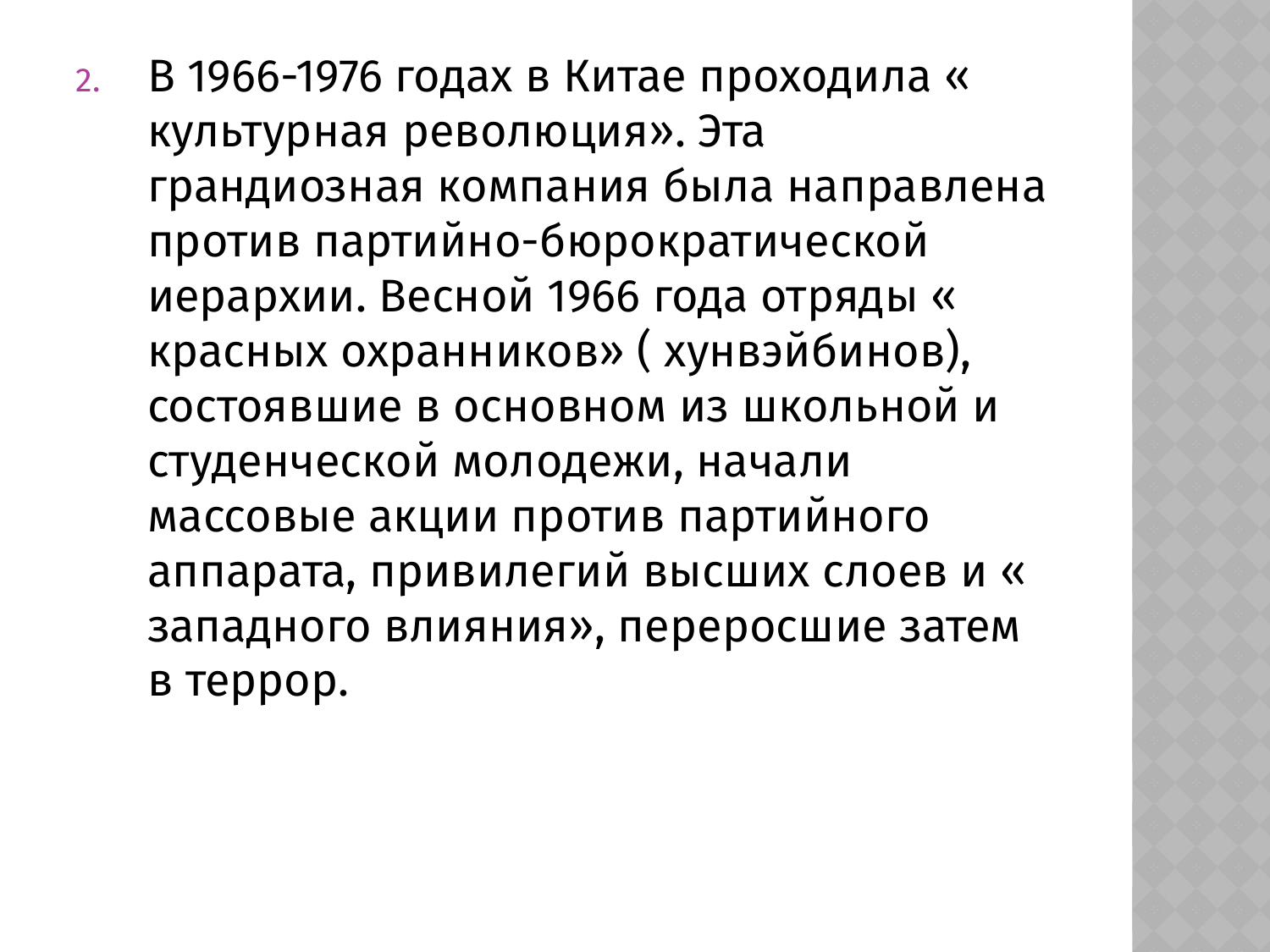

В 1966-1976 годах в Китае проходила « культурная революция». Эта грандиозная компания была направлена против партийно-бюрократической иерархии. Весной 1966 года отряды « красных охранников» ( хунвэйбинов), состоявшие в основном из школьной и студенческой молодежи, начали массовые акции против партийного аппарата, привилегий высших слоев и « западного влияния», переросшие затем в террор.